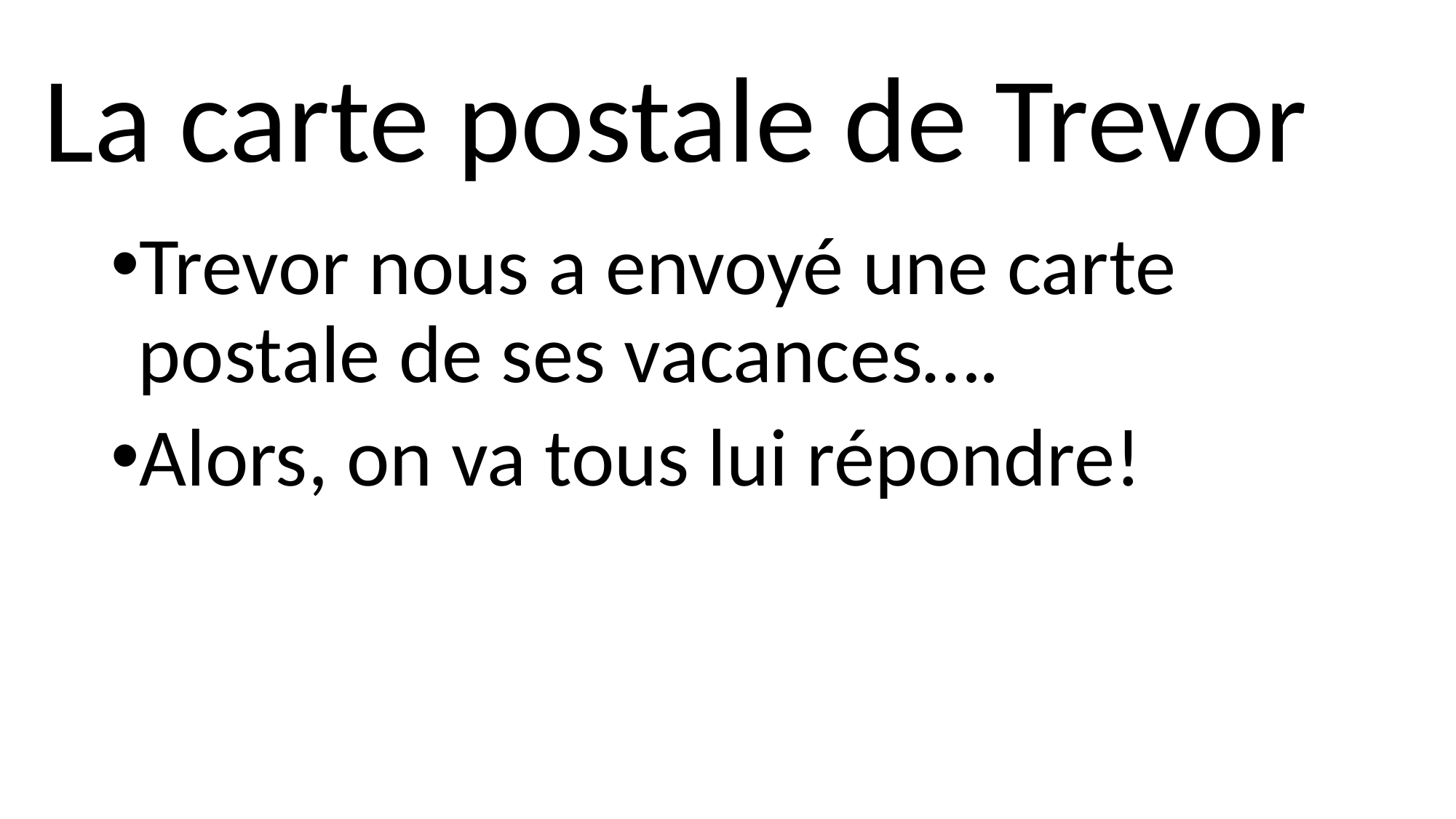

# La carte postale de Trevor
Trevor nous a envoyé une carte postale de ses vacances….
Alors, on va tous lui répondre!